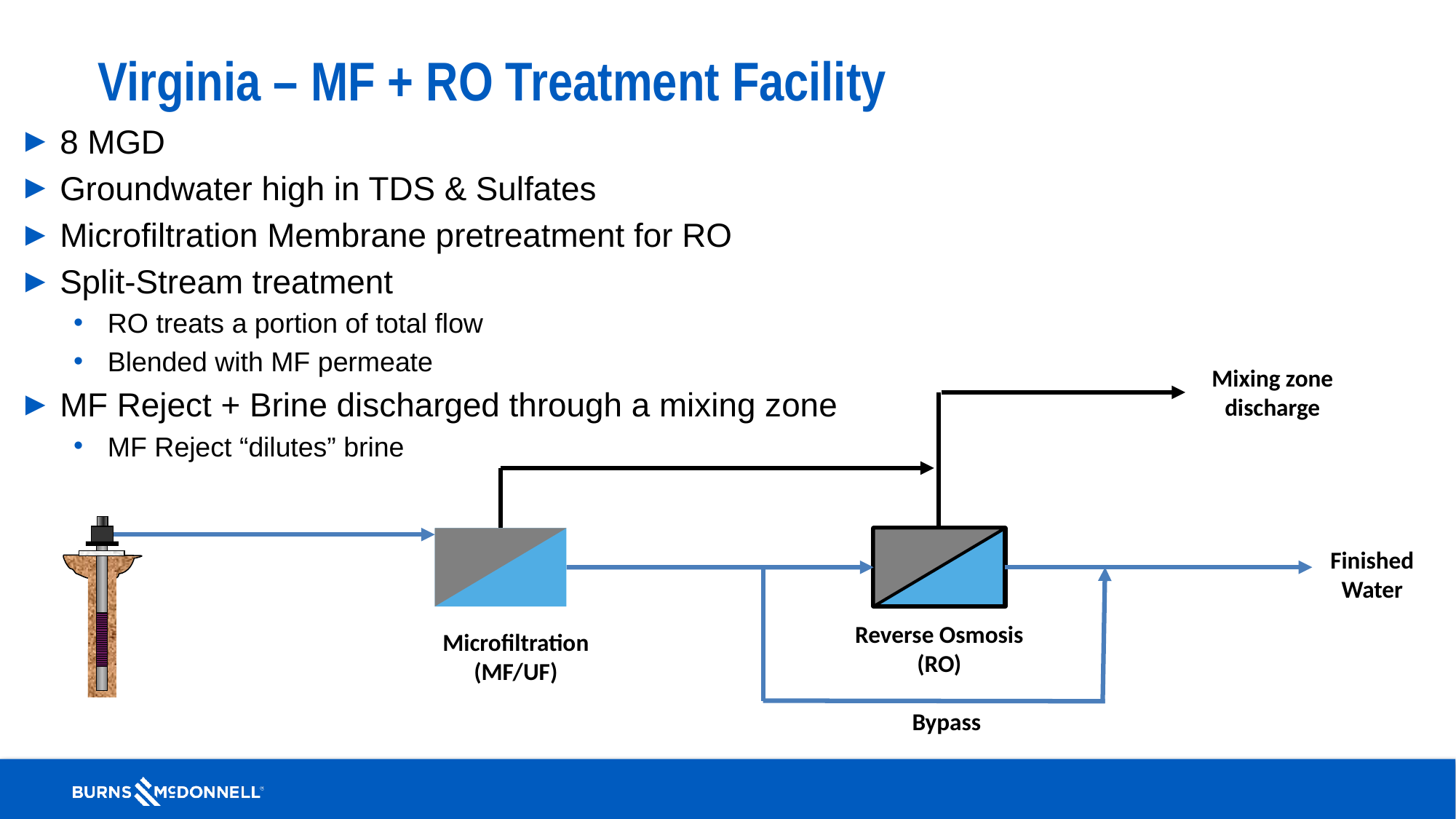

# Virginia – MF + RO Treatment Facility
8 MGD
Groundwater high in TDS & Sulfates
Microfiltration Membrane pretreatment for RO
Split-Stream treatment
RO treats a portion of total flow
Blended with MF permeate
MF Reject + Brine discharged through a mixing zone
MF Reject “dilutes” brine

Mixing zone discharge

Finished Water
Reverse Osmosis (RO)
Microfiltration (MF/UF)
Bypass